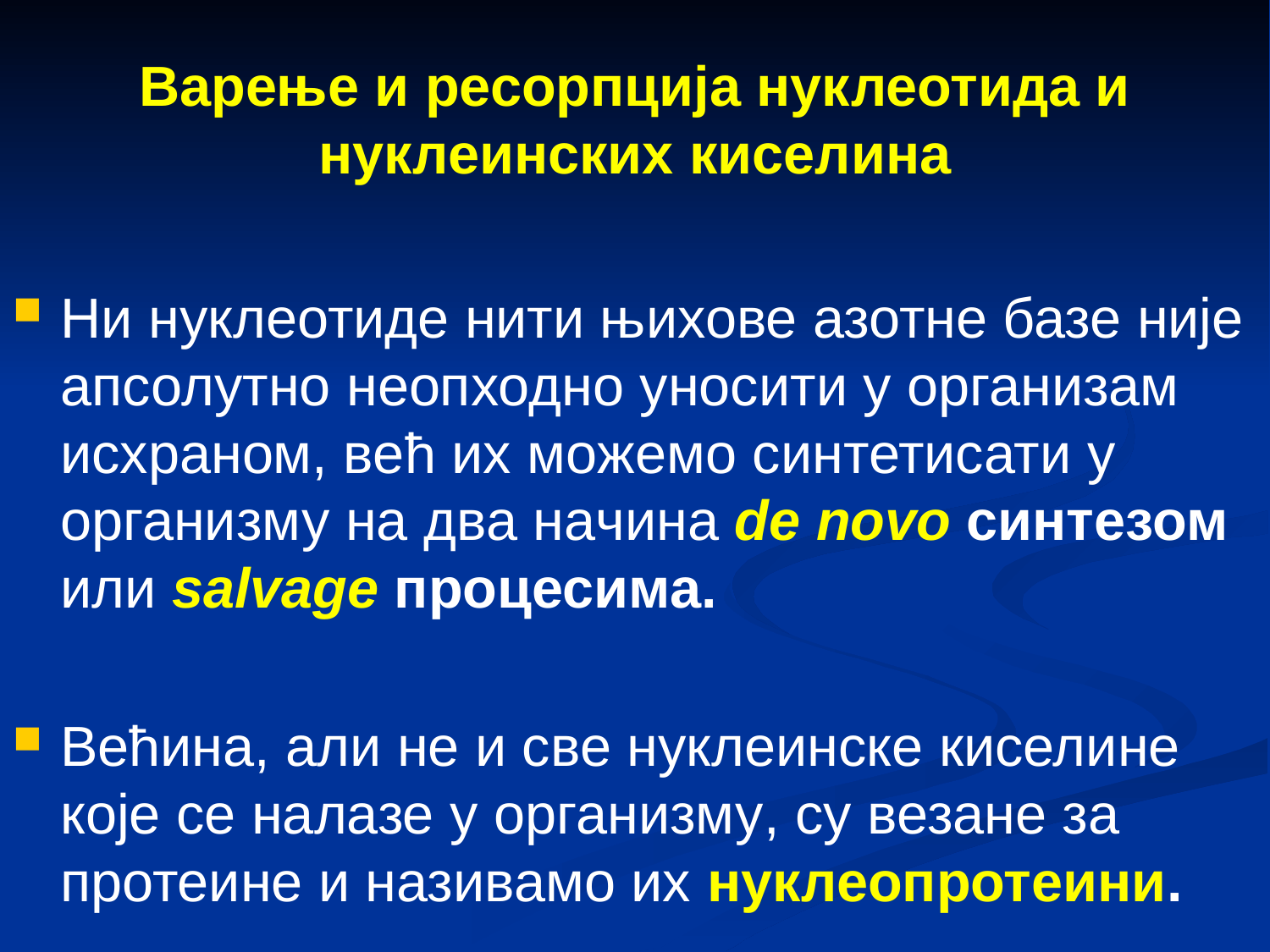

# Варење и ресорпција нуклеотида и нуклеинских киселина
Ни нуклеотиде нити њихове азотне базе није апсолутно неопходно уносити у организам исхраном, већ их можемо синтетисати у организму на два начина de novо синтезом или salvаge процесима.

Већина, али не и све нуклеинске киселине које се налазе у организму, су везане за протеине и називамо их нуклеопротеини.